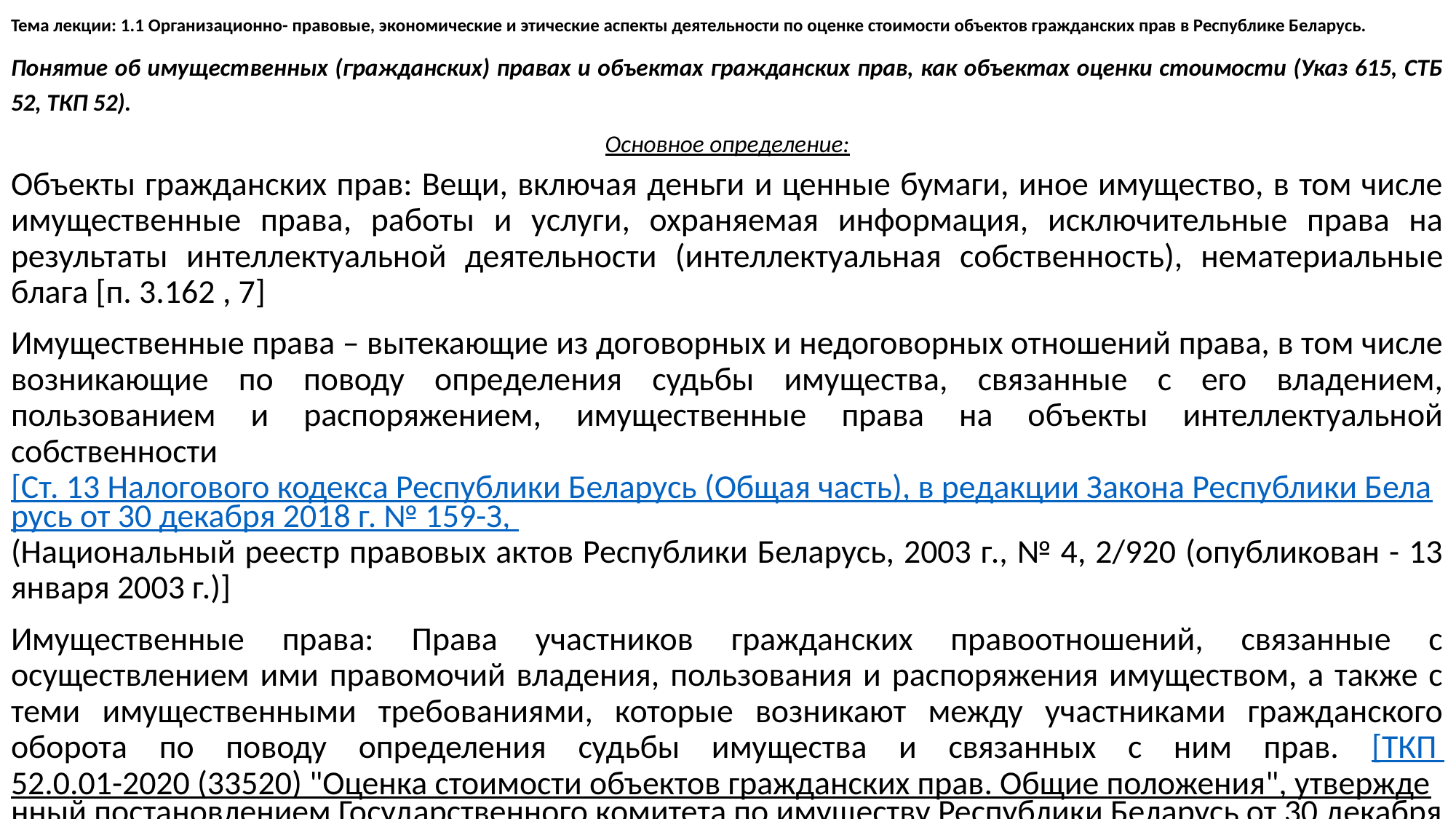

# Тема лекции: 1.1 Организационно- правовые, экономические и этические аспекты деятельности по оценке стоимости объектов гражданских прав в Республике Беларусь.
Понятие об имущественных (гражданских) правах и объектах гражданских прав, как объектах оценки стоимости (Указ 615, СТБ 52, ТКП 52).
Основное определение:
Объекты гражданских прав: Вещи, включая деньги и ценные бумаги, иное имущество, в том числе имущественные права, работы и услуги, охраняемая информация, исключительные права на результаты интеллектуальной деятельности (интеллектуальная собственность), нематериальные блага [п. 3.162 , 7]
Имущественные права – вытекающие из договорных и недоговорных отношений права, в том числе возникающие по поводу определения судьбы имущества, связанные с его владением, пользованием и распоряжением, имущественные права на объекты интеллектуальной собственности [Ст. 13 Налогового кодекса Республики Беларусь (Общая часть), в редакции Закона Республики Беларусь от 30 декабря 2018 г. № 159-З, (Национальный реестр правовых актов Республики Беларусь, 2003 г., № 4, 2/920 (опубликован - 13 января 2003 г.)]
Имущественные права: Права участников гражданских правоотношений, связанные с осуществлением ими правомочий владения, пользования и распоряжения имуществом, а также с теми имущественными требованиями, которые возникают между участниками гражданского оборота по поводу определения судьбы имущества и связанных с ним прав. [ТКП 52.0.01-2020 (33520) "Оценка стоимости объектов гражданских прав. Общие положения", утвержденный постановлением Государственного комитета по имуществу Республики Беларусь от 30 декабря 2020 г. № 29 (Национальный правовой Интернет-портал Республики Беларусь, 30.04.2021, 8/36596)]

  … а также ГОСУДАРСТВЕННЫЙ РЕЕСТР ОЦЕНЩИКОВ.